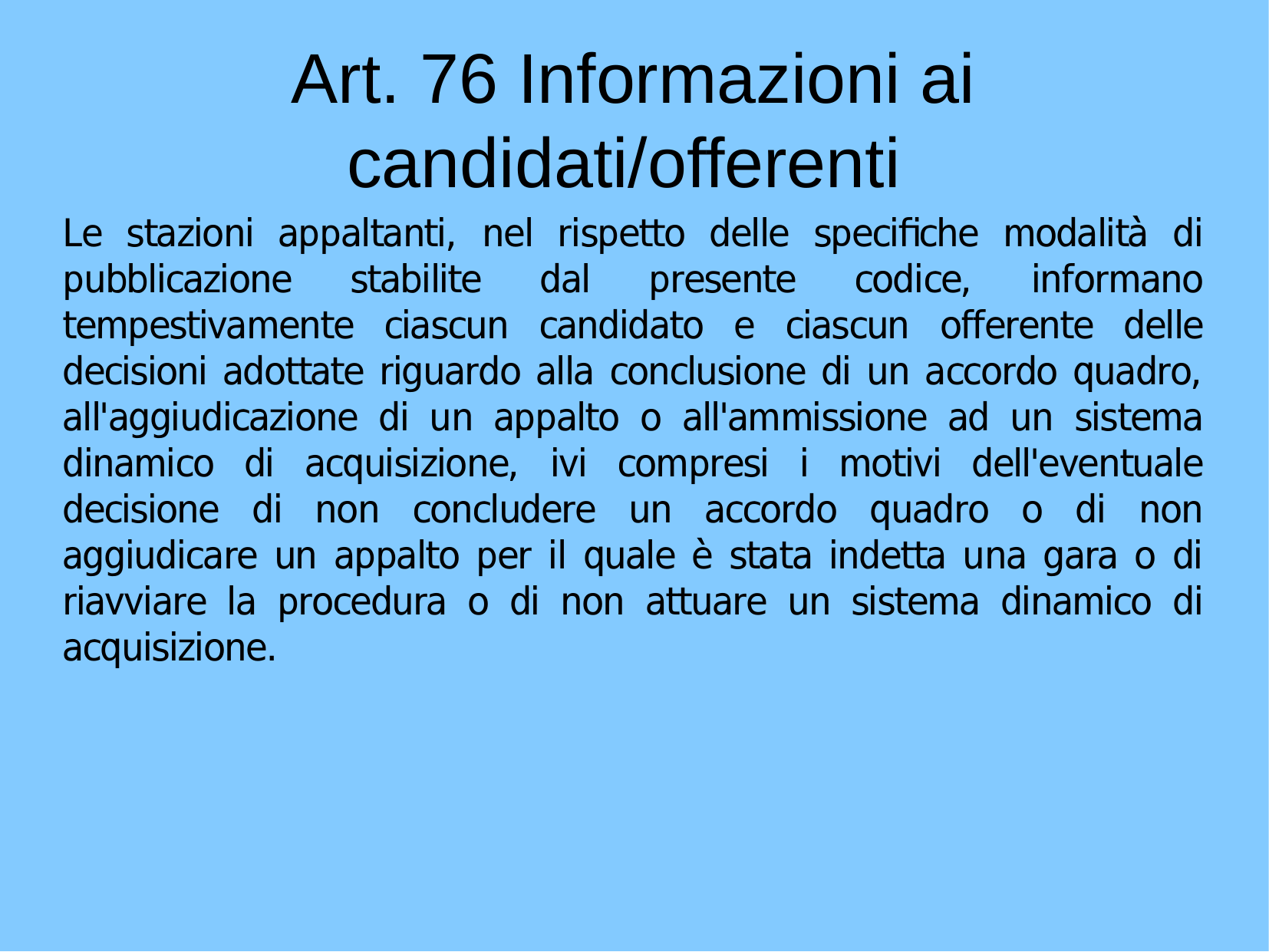

Art. 76 Informazioni ai candidati/offerenti
Le stazioni appaltanti, nel rispetto delle specifiche modalità di pubblicazione stabilite dal presente codice, informano tempestivamente ciascun candidato e ciascun offerente delle decisioni adottate riguardo alla conclusione di un accordo quadro, all'aggiudicazione di un appalto o all'ammissione ad un sistema dinamico di acquisizione, ivi compresi i motivi dell'eventuale decisione di non concludere un accordo quadro o di non aggiudicare un appalto per il quale è stata indetta una gara o di riavviare la procedura o di non attuare un sistema dinamico di acquisizione.